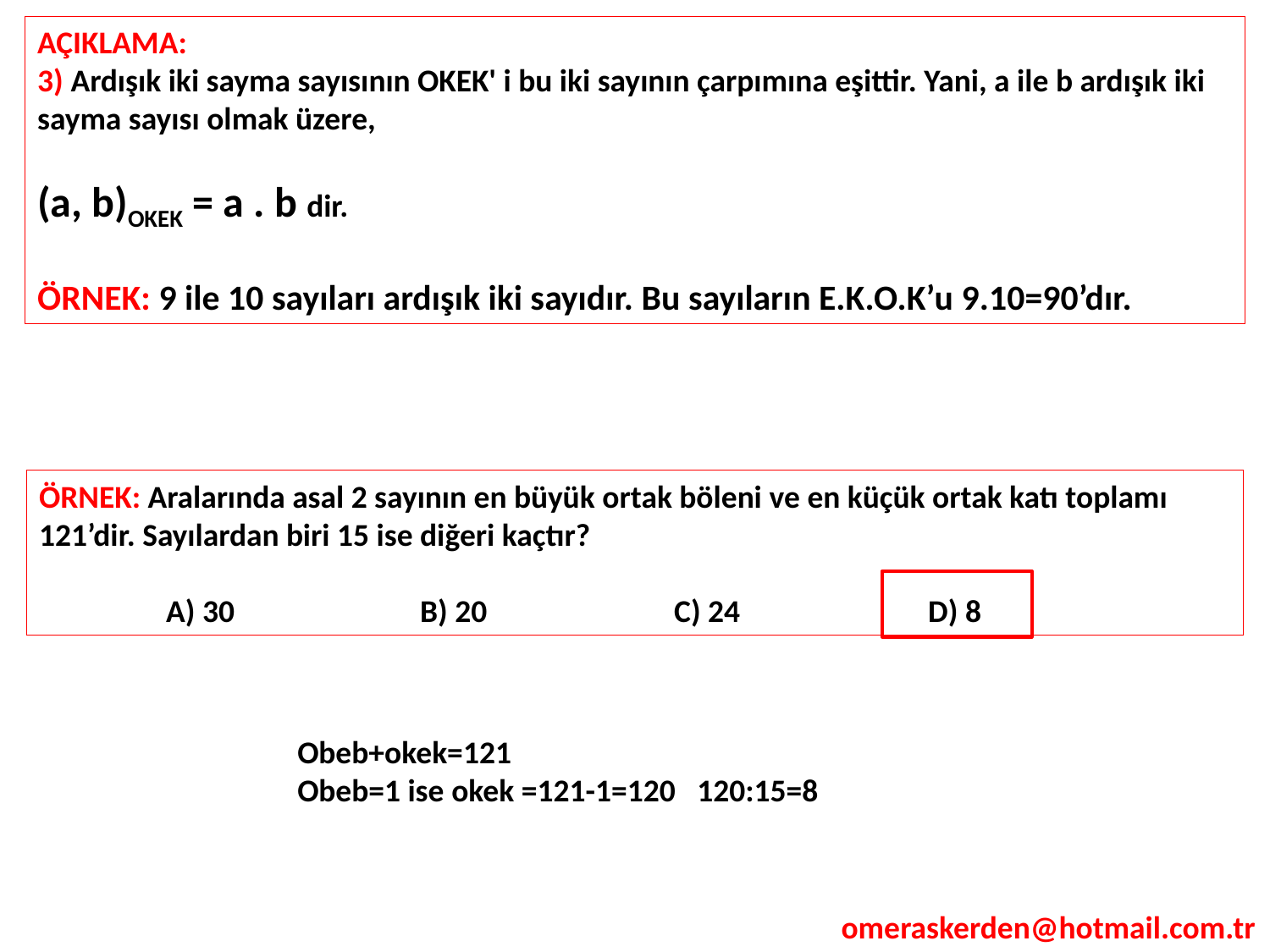

AÇIKLAMA:
3) Ardışık iki sayma sayısının OKEK' i bu iki sayının çarpımına eşittir. Yani, a ile b ardışık iki sayma sayısı olmak üzere,

(a, b)OKEK = a . b dir.

ÖRNEK: 9 ile 10 sayıları ardışık iki sayıdır. Bu sayıların E.K.O.K’u 9.10=90’dır.
ÖRNEK: Aralarında asal 2 sayının en büyük ortak böleni ve en küçük ortak katı toplamı 121’dir. Sayılardan biri 15 ise diğeri kaçtır?

	A) 30   		B) 20   		C) 24     		D) 8

Obeb+okek=121
Obeb=1 ise okek =121-1=120   120:15=8
omeraskerden@hotmail.com.tr